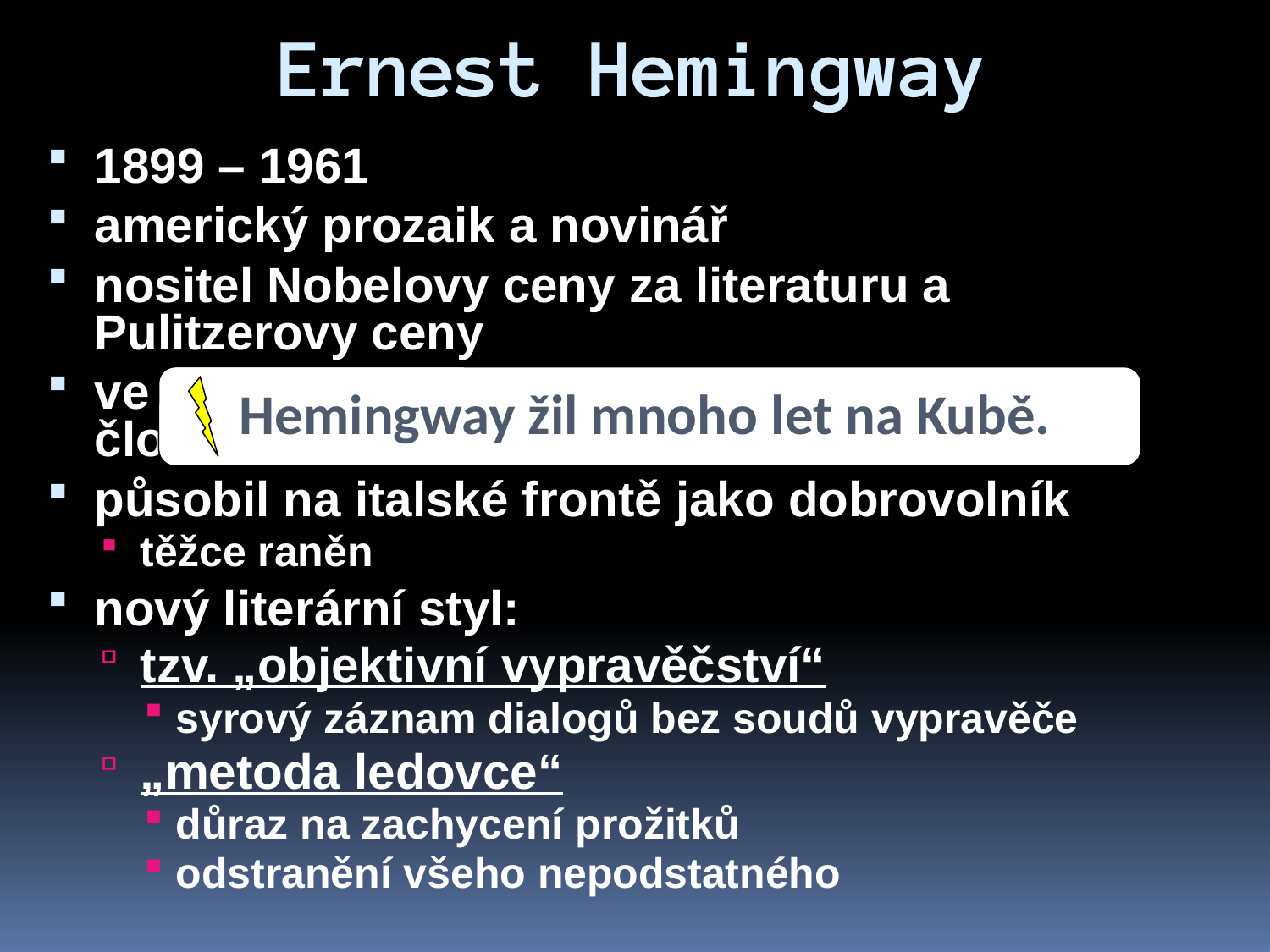

# Ernest Hemingway
1899 – 1961
americký prozaik a novinář
nositel Nobelovy ceny za literaturu a Pulitzerovy ceny
ve svých dílech se zajímá o psychiku člověka v těžké životní situaci
působil na italské frontě jako dobrovolník
těžce raněn
nový literární styl:
tzv. „objektivní vypravěčství“
syrový záznam dialogů bez soudů vypravěče
„metoda ledovce“
důraz na zachycení prožitků
odstranění všeho nepodstatného
Hemingway žil mnoho let na Kubě.